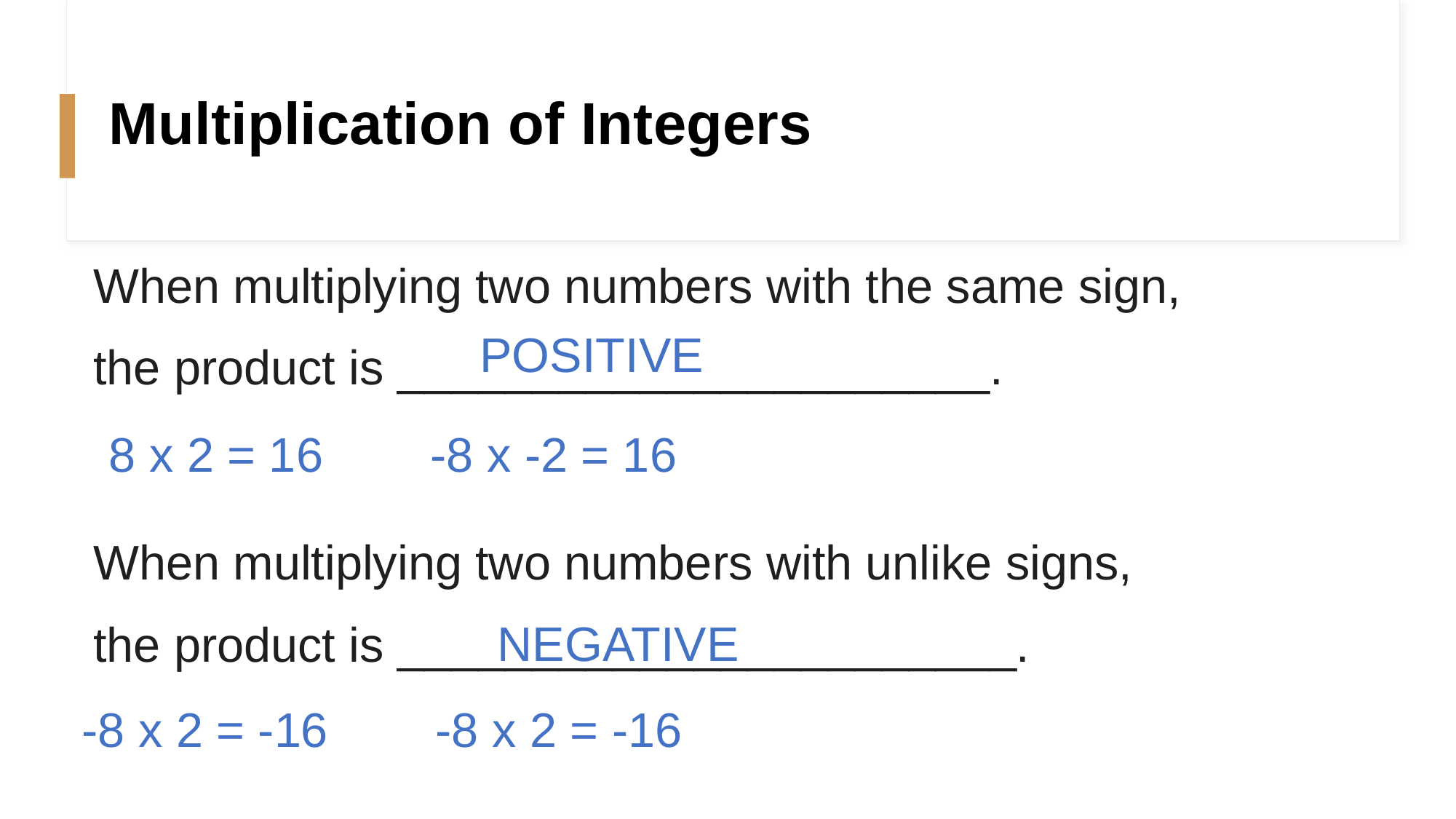

# Multiplication of Integers
When multiplying two numbers with the same sign,
the product is ______________________.

When multiplying two numbers with unlike signs,
the product is _______________________.

POSITIVE
8 x 2 = 16        -8 x -2 = 16
NEGATIVE
-8 x 2 = -16        -8 x 2 = -16